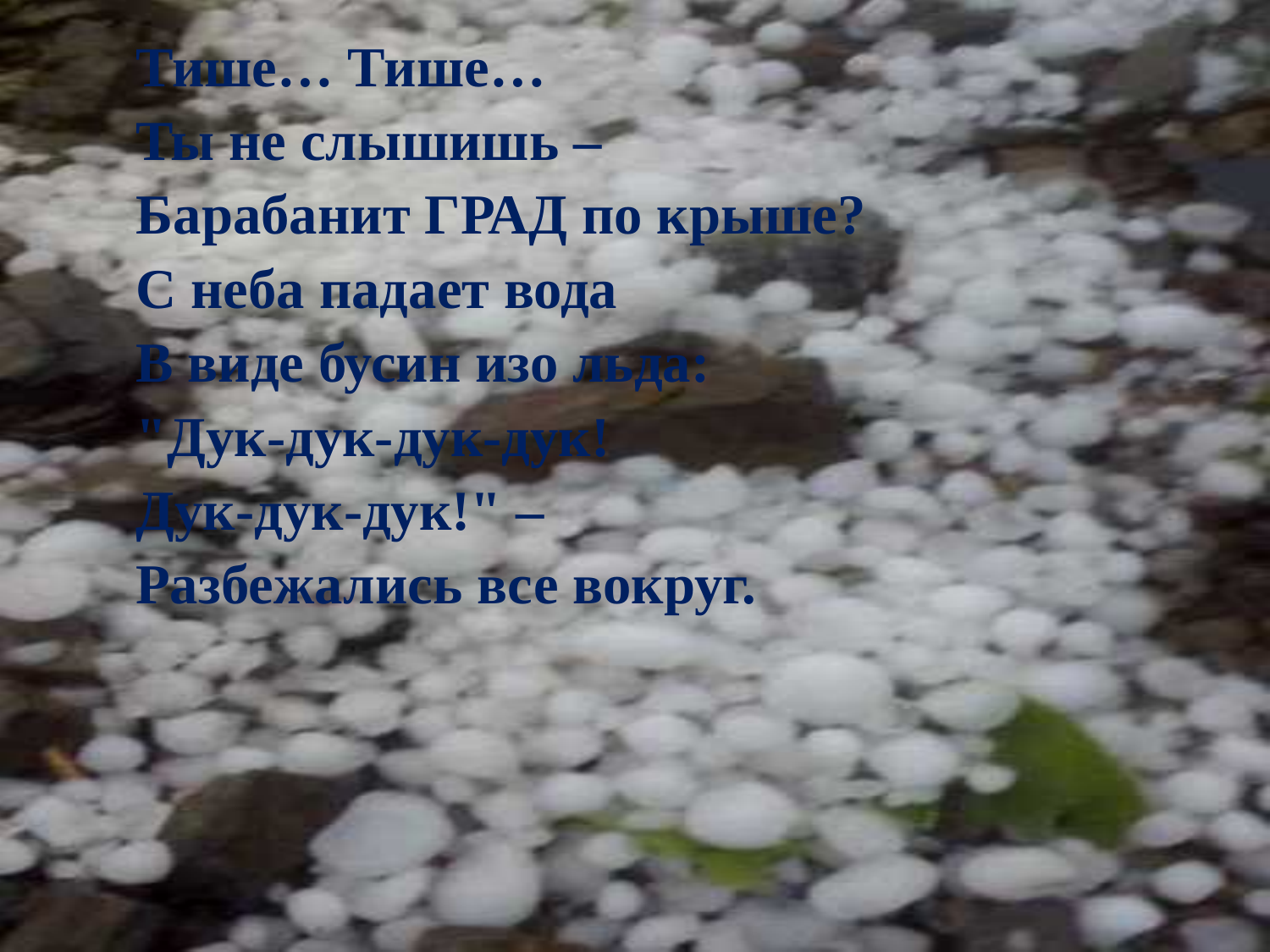

Тише… Тише…
Ты не слышишь –
Барабанит ГРАД по крыше?
С неба падает вода
В виде бусин изо льда:
"Дук-дук-дук-дук!
Дук-дук-дук!" –
Разбежались все вокруг.